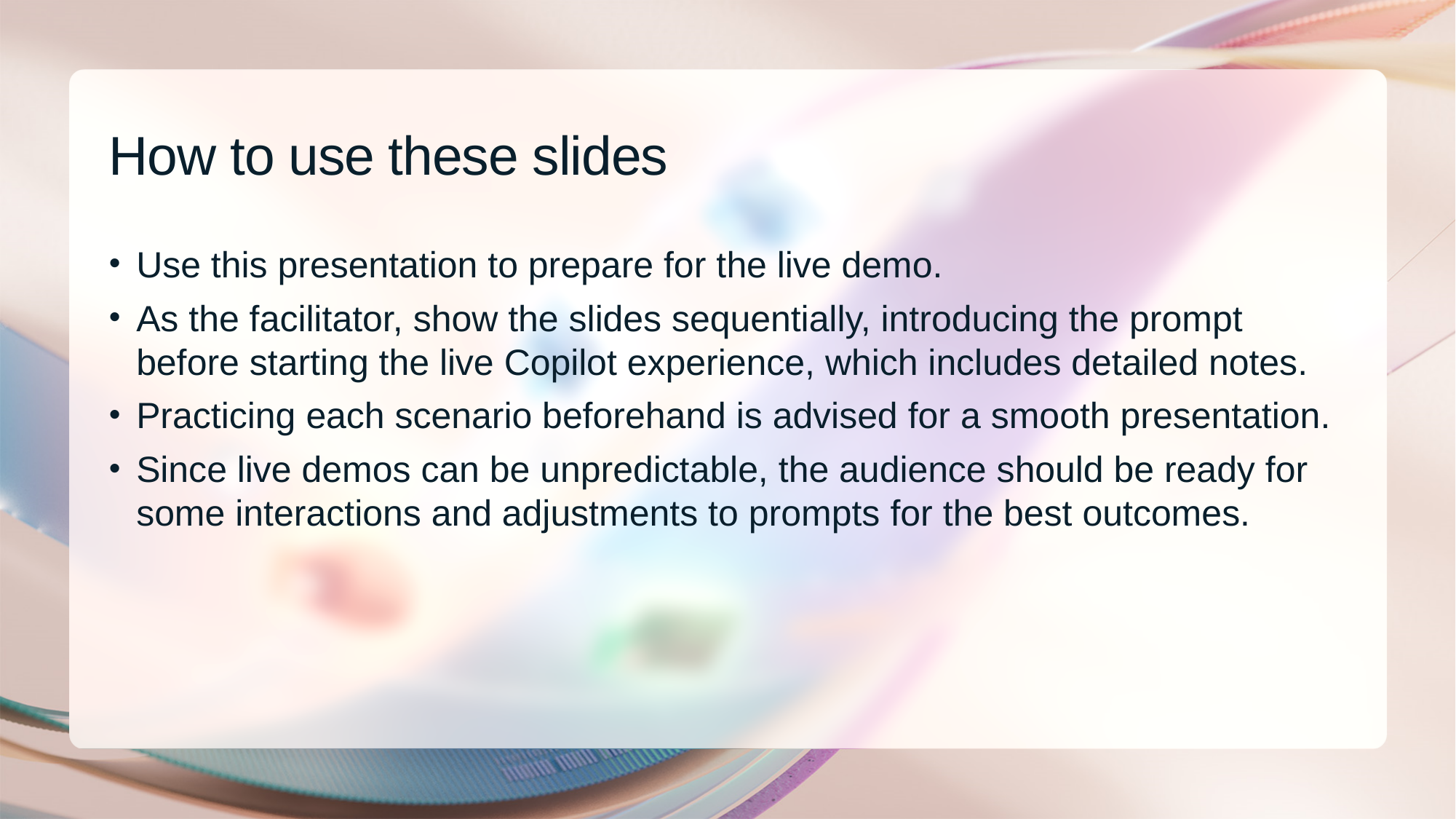

# How to use these slides
Use this presentation to prepare for the live demo.
As the facilitator, show the slides sequentially, introducing the prompt before starting the live Copilot experience, which includes detailed notes.
Practicing each scenario beforehand is advised for a smooth presentation.
Since live demos can be unpredictable, the audience should be ready for some interactions and adjustments to prompts for the best outcomes.